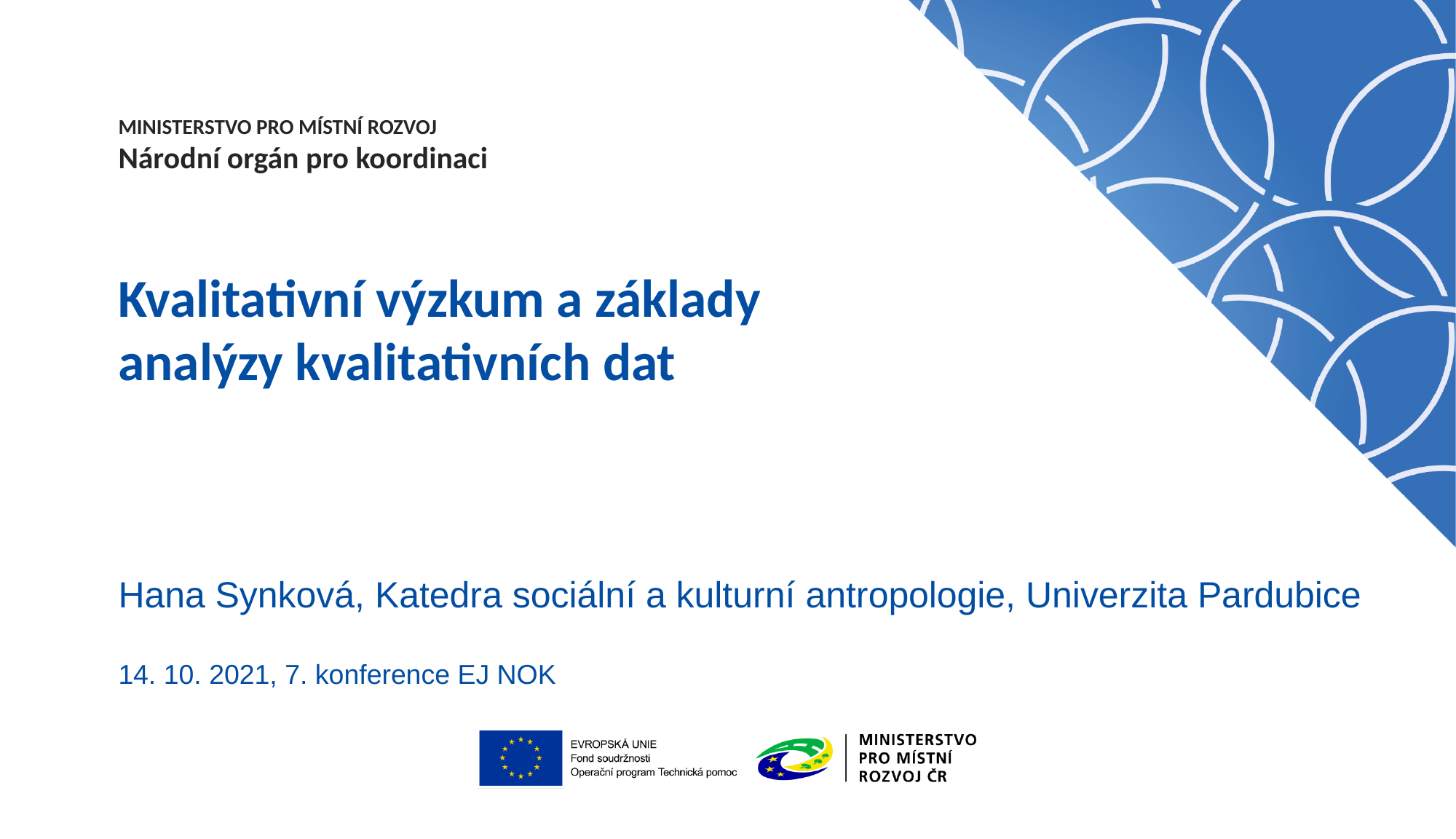

# Kvalitativní výzkum a základy analýzy kvalitativních dat
Hana Synková, Katedra sociální a kulturní antropologie, Univerzita Pardubice
14. 10. 2021, 7. konference EJ NOK